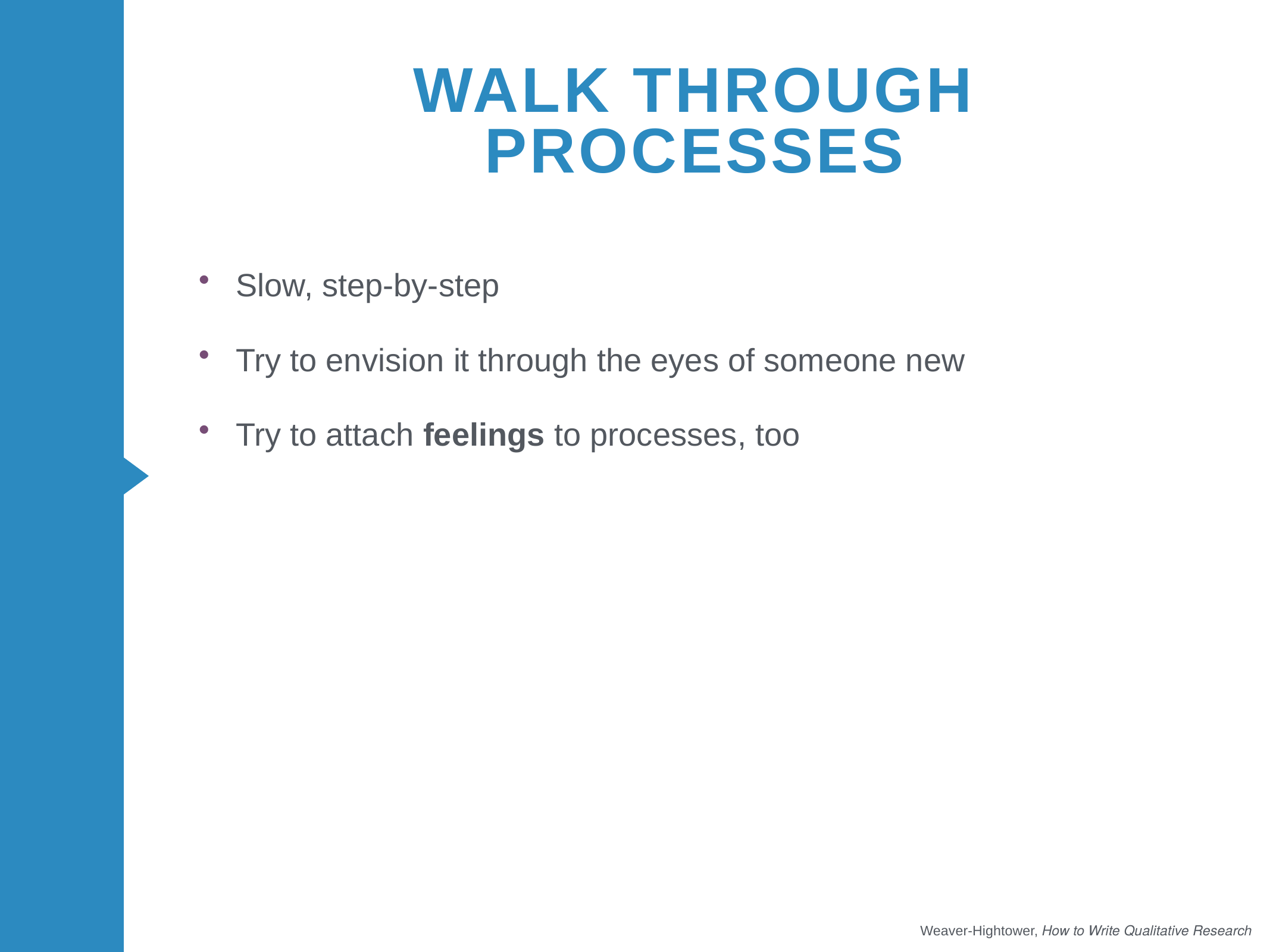

# Walk through processes
Slow, step-by-step
Try to envision it through the eyes of someone new
Try to attach feelings to processes, too